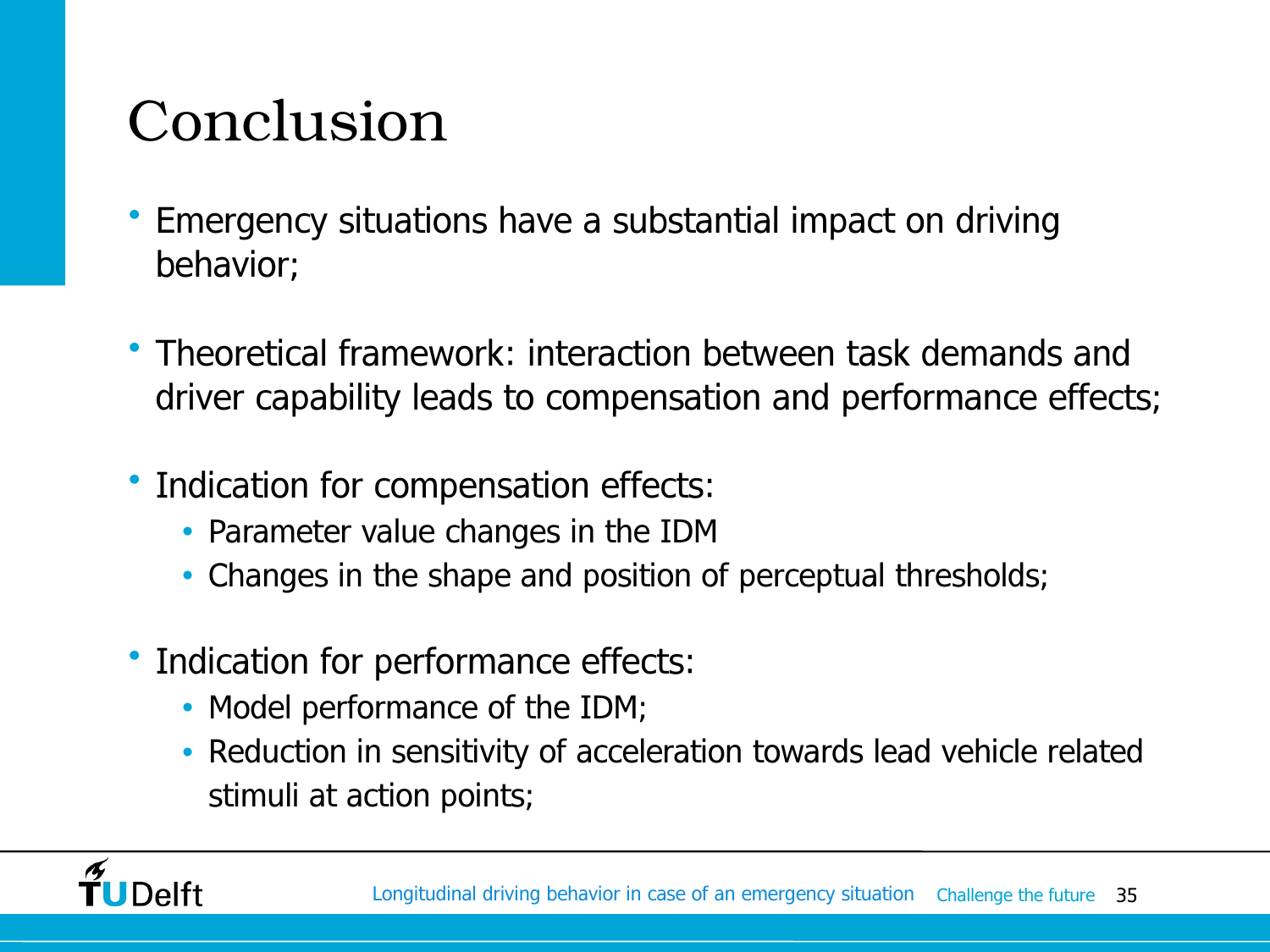

# Conclusion

Emergency situations have a substantial impact on driving behavior;

Theoretical framework: interaction between task demands and driver capability leads to compensation and performance effects;

Indication for compensation effects:
Parameter value changes in the IDM
Changes in the shape and position of perceptual thresholds;

Indication for performance effects:
Model performance of the IDM;
Reduction in sensitivity of acceleration towards lead vehicle related stimuli at action points;